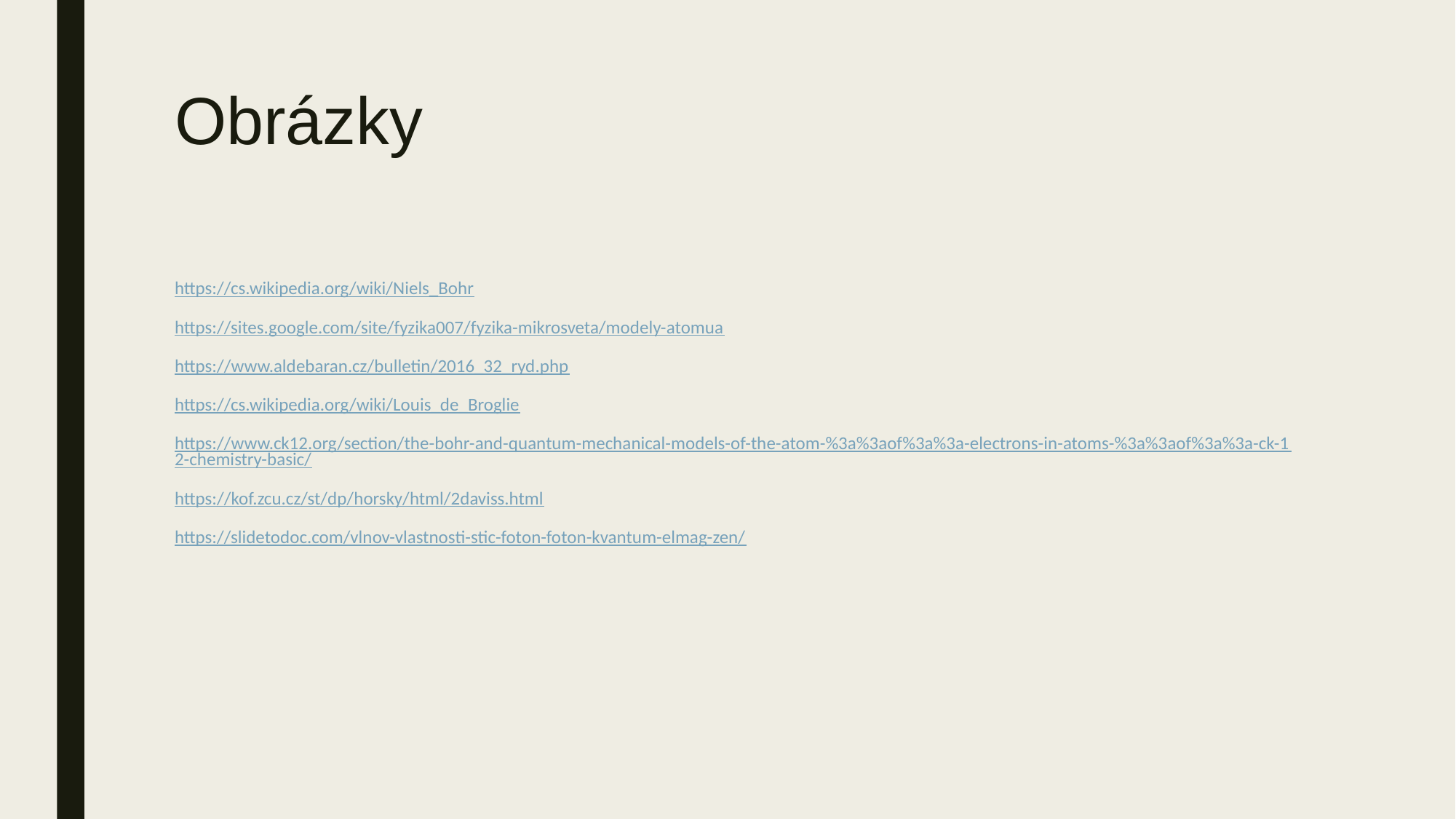

# Obrázky
https://cs.wikipedia.org/wiki/Niels_Bohr
https://sites.google.com/site/fyzika007/fyzika-mikrosveta/modely-atomua
https://www.aldebaran.cz/bulletin/2016_32_ryd.php
https://cs.wikipedia.org/wiki/Louis_de_Broglie
https://www.ck12.org/section/the-bohr-and-quantum-mechanical-models-of-the-atom-%3a%3aof%3a%3a-electrons-in-atoms-%3a%3aof%3a%3a-ck-12-chemistry-basic/
https://kof.zcu.cz/st/dp/horsky/html/2daviss.html
https://slidetodoc.com/vlnov-vlastnosti-stic-foton-foton-kvantum-elmag-zen/